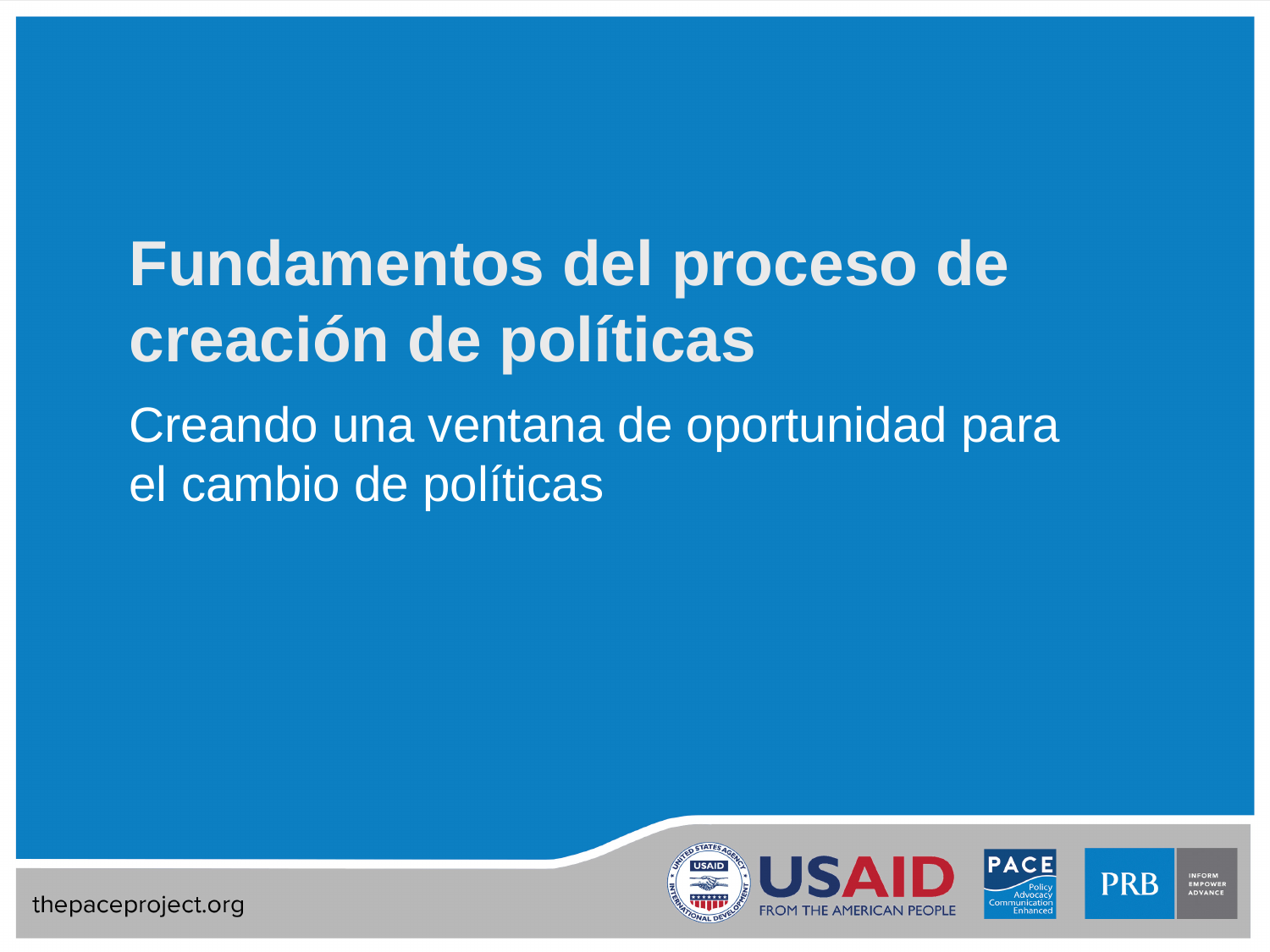

# Fundamentos del proceso de creación de políticas
Creando una ventana de oportunidad para el cambio de políticas